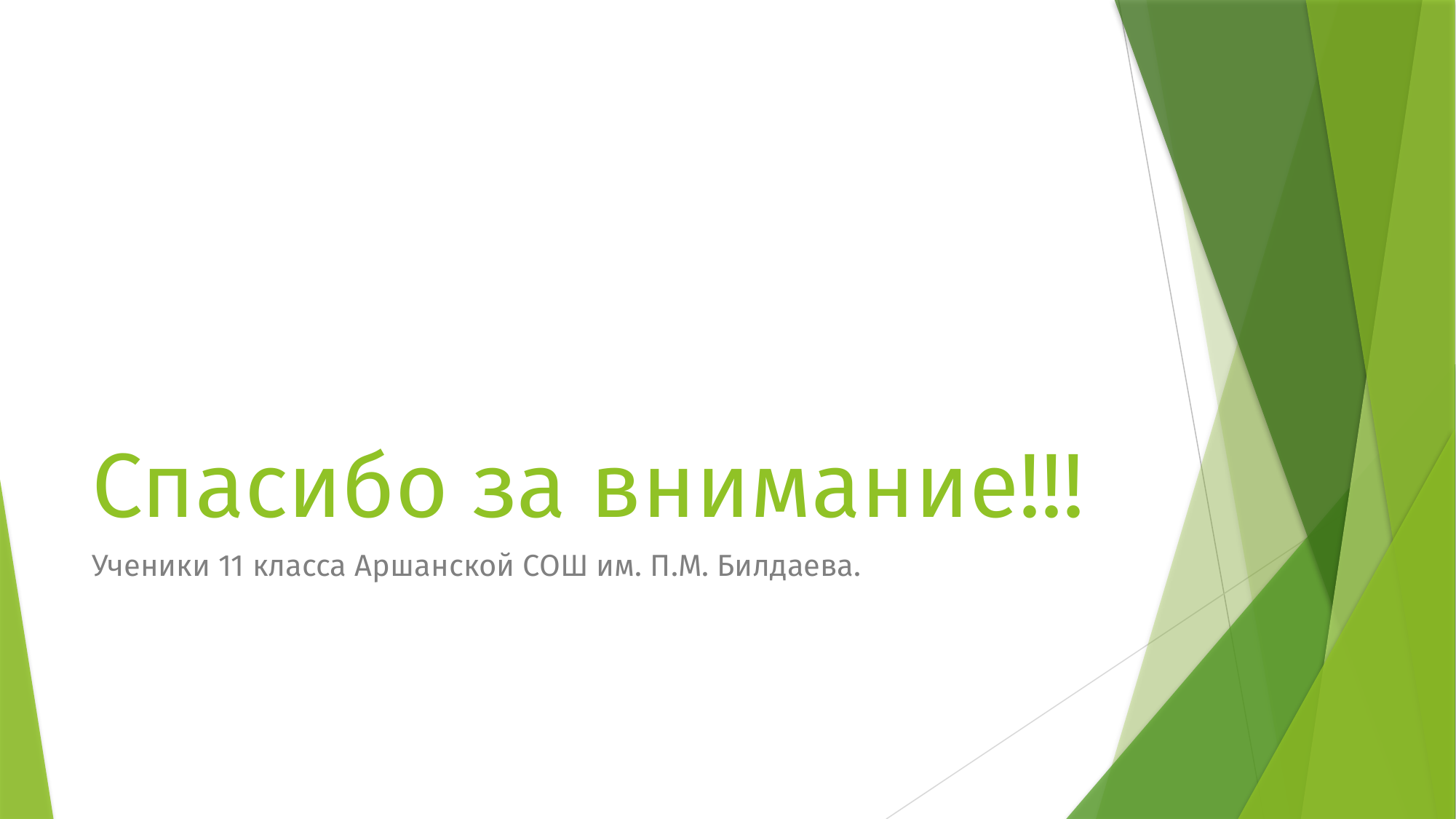

# Спасибо за внимание!!!
Ученики 11 класса Аршанской СОШ им. П.М. Билдаева.